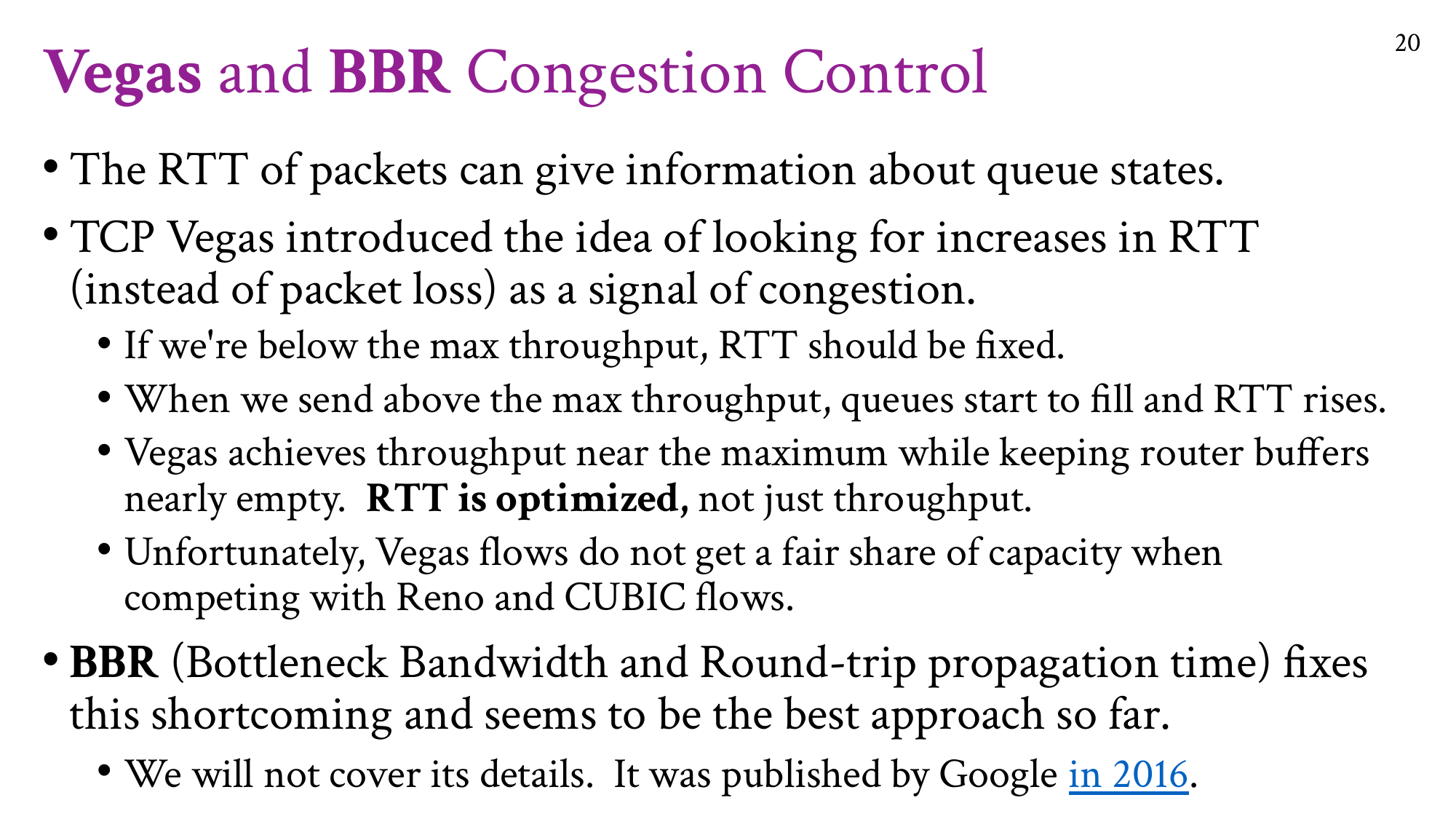

# Vegas and BBR Congestion Control
The RTT of packets can give information about queue states.
TCP Vegas introduced the idea of looking for increases in RTT (instead of packet loss) as a signal of congestion.
If we're below the max throughput, RTT should be fixed.
When we send above the max throughput, queues start to fill and RTT rises.
Vegas achieves throughput near the maximum while keeping router buffers nearly empty.  RTT is optimized, not just throughput.
Unfortunately, Vegas flows do not get a fair share of capacity when competing with Reno and CUBIC flows.
BBR (Bottleneck Bandwidth and Round-trip propagation time) fixes this shortcoming and seems to be the best approach so far.
We will not cover its details.  It was published by Google in 2016.